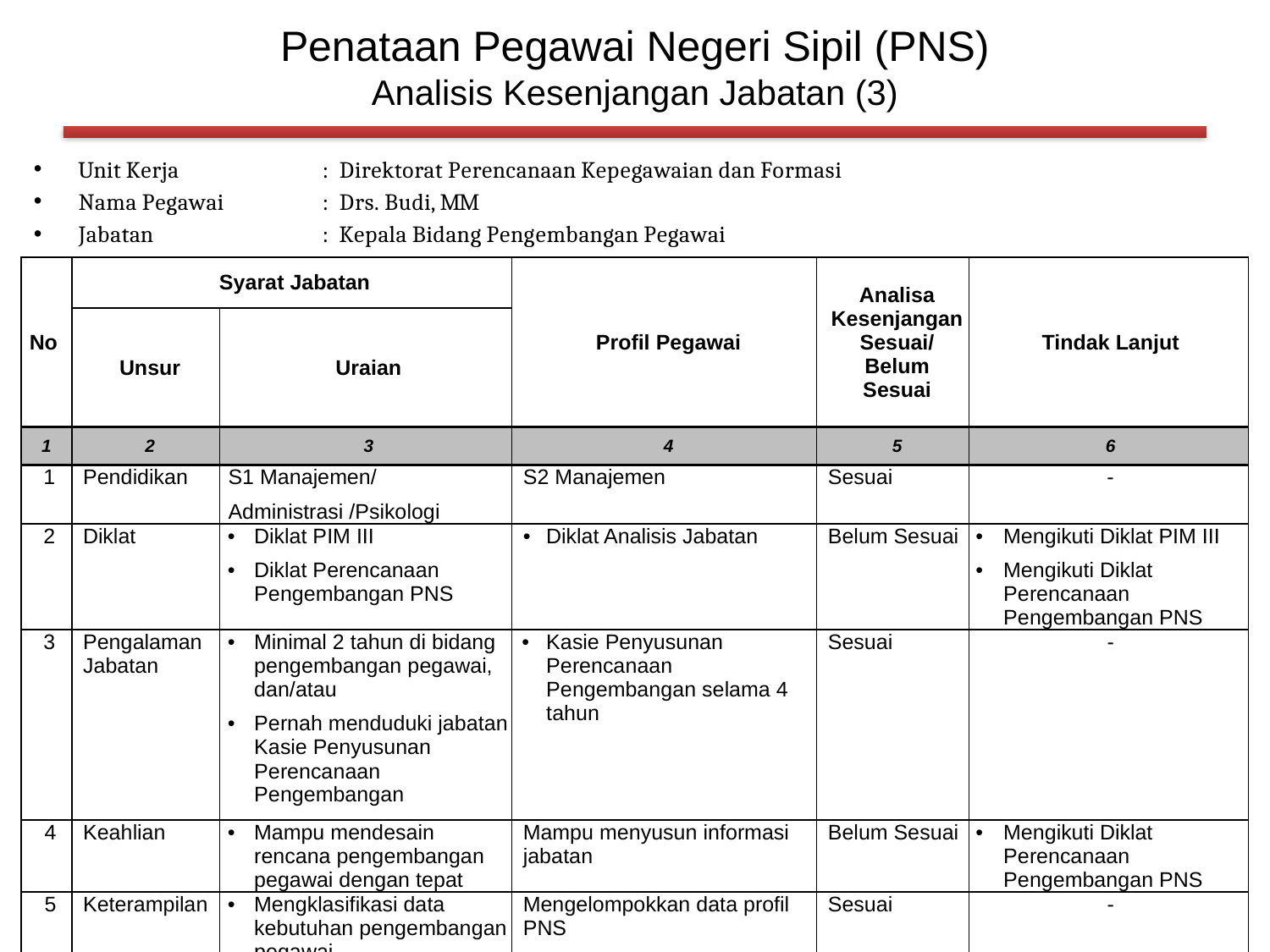

# Penataan Pegawai Negeri Sipil (PNS) Analisis Kesenjangan Jabatan (3)

Unit Kerja	 :	Direktorat Perencanaan Kepegawaian dan Formasi
Nama Pegawai	 :	Drs. Budi, MM
Jabatan	 :	Kepala Bidang Pengembangan Pegawai
| No | Syarat Jabatan |  | Profil Pegawai | Analisa Kesenjangan Sesuai/ Belum Sesuai | Tindak Lanjut |
| --- | --- | --- | --- | --- | --- |
|  | Unsur | Uraian |  |  |  |
| 1 | 2 | 3 | 4 | 5 | 6 |
| 1 | Pendidikan | S1 Manajemen/ Administrasi /Psikologi | S2 Manajemen | Sesuai | - |
| 2 | Diklat | Diklat PIM III Diklat Perencanaan Pengembangan PNS | Diklat Analisis Jabatan | Belum Sesuai | Mengikuti Diklat PIM III Mengikuti Diklat Perencanaan Pengembangan PNS |
| 3 | Pengalaman Jabatan | Minimal 2 tahun di bidang pengembangan pegawai, dan/atau Pernah menduduki jabatan Kasie Penyusunan Perencanaan Pengembangan | Kasie Penyusunan Perencanaan Pengembangan selama 4 tahun | Sesuai | - |
| 4 | Keahlian | Mampu mendesain rencana pengembangan pegawai dengan tepat | Mampu menyusun informasi jabatan | Belum Sesuai | Mengikuti Diklat Perencanaan Pengembangan PNS |
| 5 | Keterampilan | Mengklasifikasi data kebutuhan pengembangan pegawai | Mengelompokkan data profil PNS | Sesuai | - |